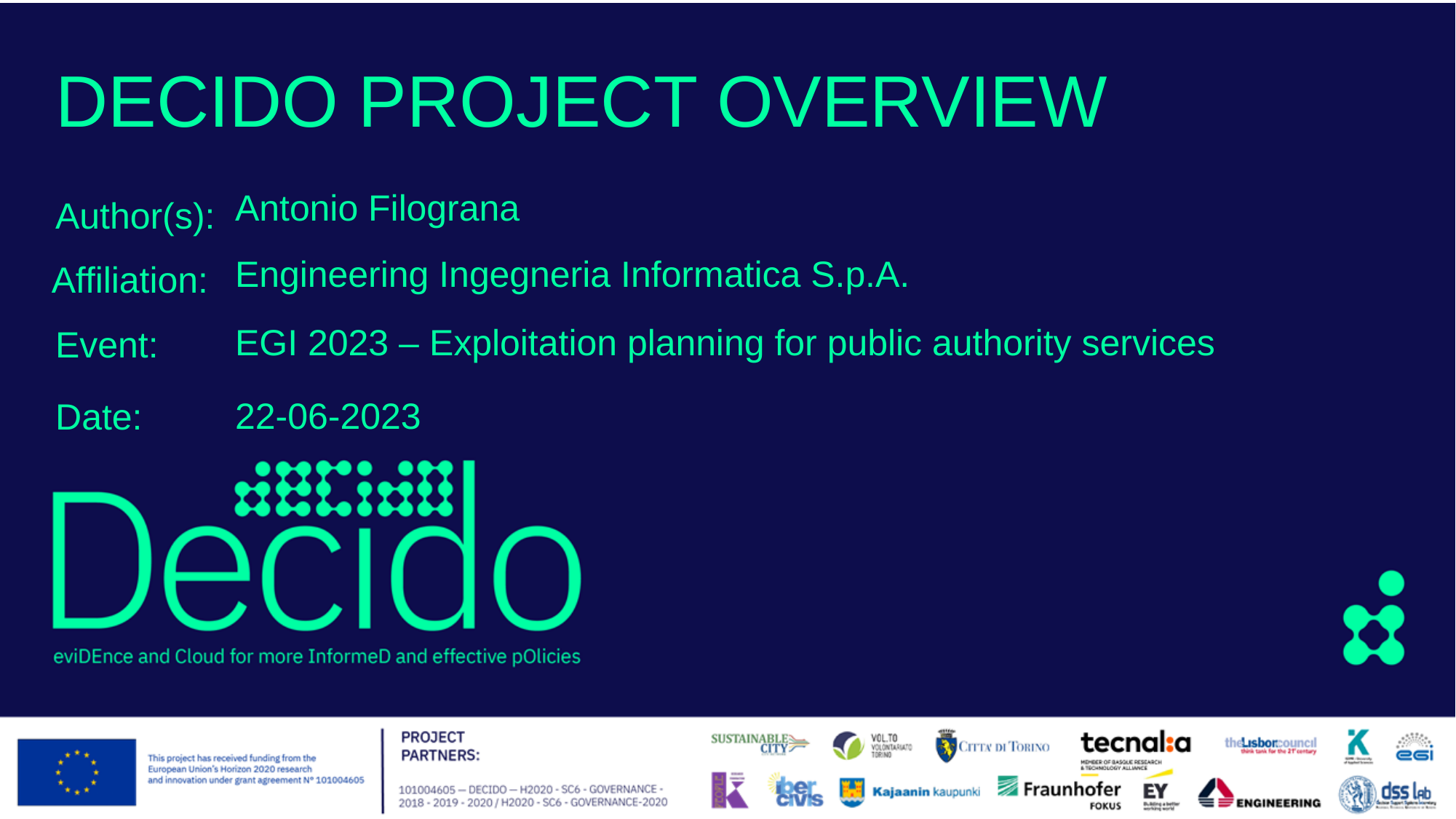

# DECIDO Project overview
Antonio Filograna
Engineering Ingegneria Informatica S.p.A.
EGI 2023 – Exploitation planning for public authority services
22-06-2023